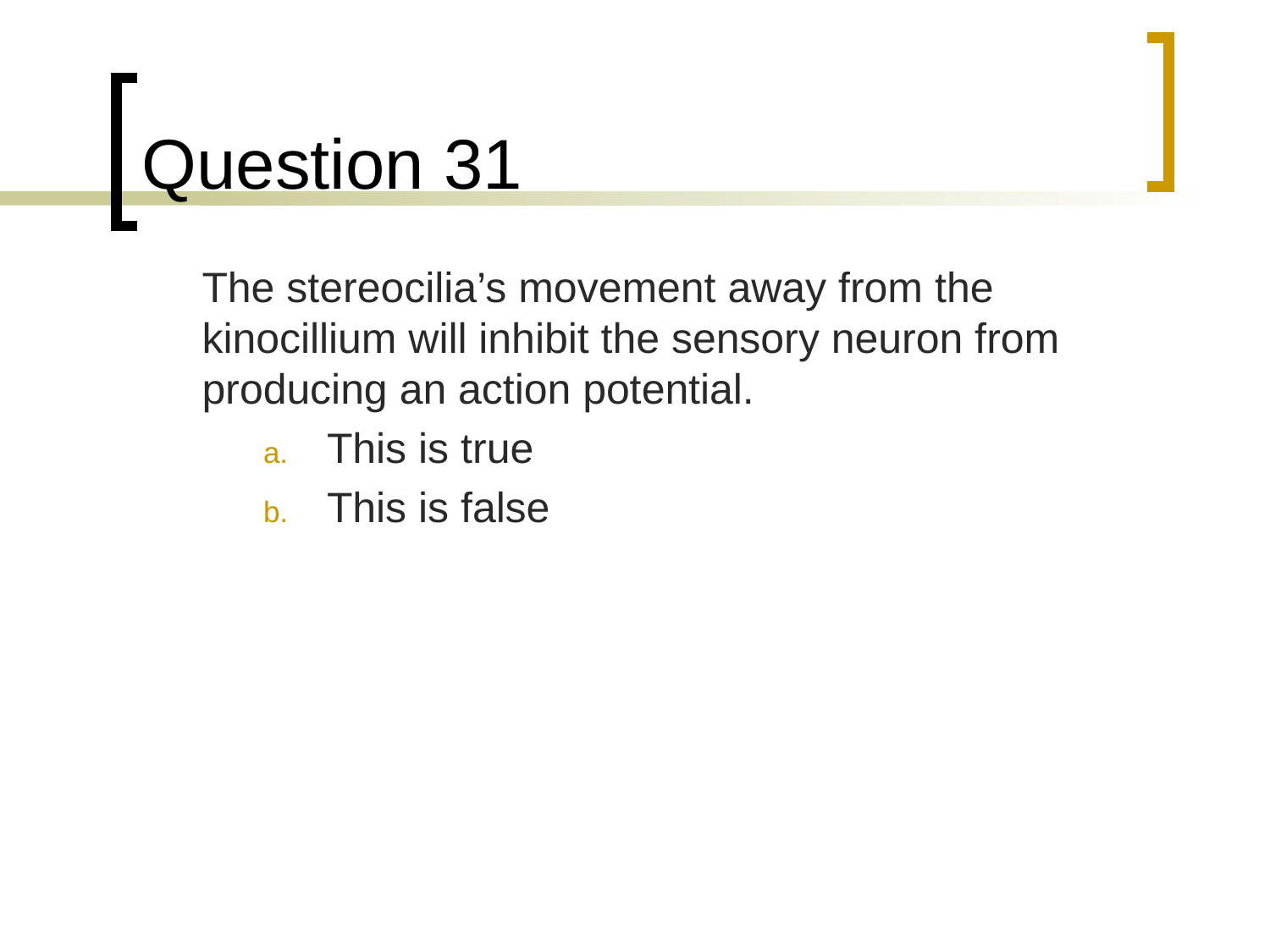

# Question 31
	The stereocilia’s movement away from the kinocillium will inhibit the sensory neuron from producing an action potential.
This is true
This is false